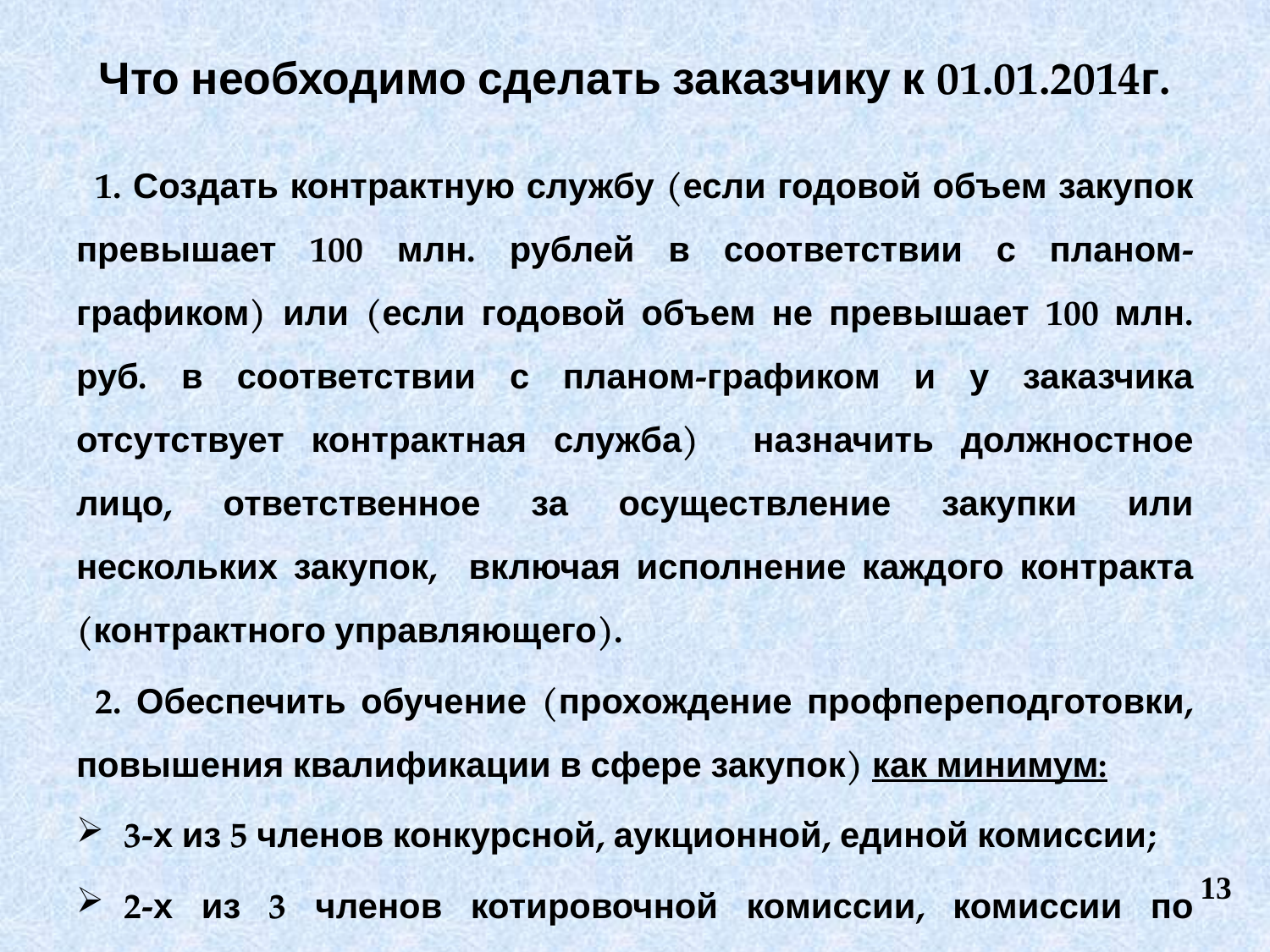

# Что необходимо сделать заказчику к 01.01.2014г.
1. Создать контрактную службу (если годовой объем закупок превышает 100 млн. рублей в соответствии с планом-графиком) или (если годовой объем не превышает 100 млн. руб. в соответствии с планом-графиком и у заказчика отсутствует контрактная служба)  назначить должностное лицо, ответственное за осуществление закупки или нескольких закупок,  включая исполнение каждого контракта (контрактного управляющего).
2. Обеспечить обучение (прохождение профпереподготовки, повышения квалификации в сфере закупок) как минимум:
3-х из 5 членов конкурсной, аукционной, единой комиссии;
2-х из 3 членов котировочной комиссии, комиссии по рассмотрению запросов предложений.

13